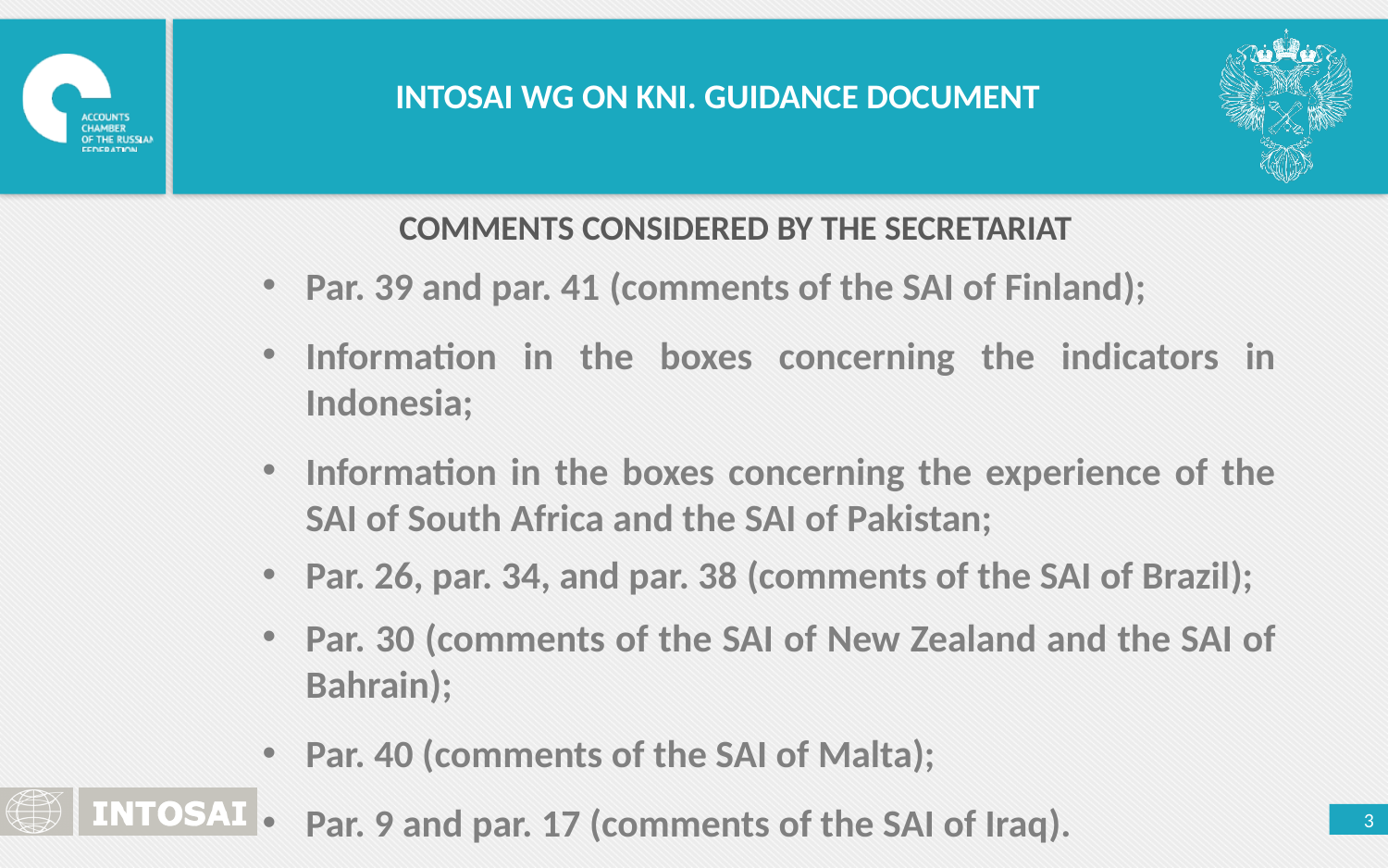

INTOSAI WG ON KNI. GUIDANCE DOCUMENT
COMMENTS CONSIDERED BY THE SECRETARIAT
Par. 39 and par. 41 (comments of the SAI of Finland);
Information in the boxes concerning the indicators in Indonesia;
Information in the boxes concerning the experience of the SAI of South Africa and the SAI of Pakistan;
Par. 26, par. 34, and par. 38 (comments of the SAI of Brazil);

Par. 30 (comments of the SAI of New Zealand and the SAI of Bahrain);
Par. 40 (comments of the SAI of Malta);
Par. 9 and par. 17 (comments of the SAI of Iraq).